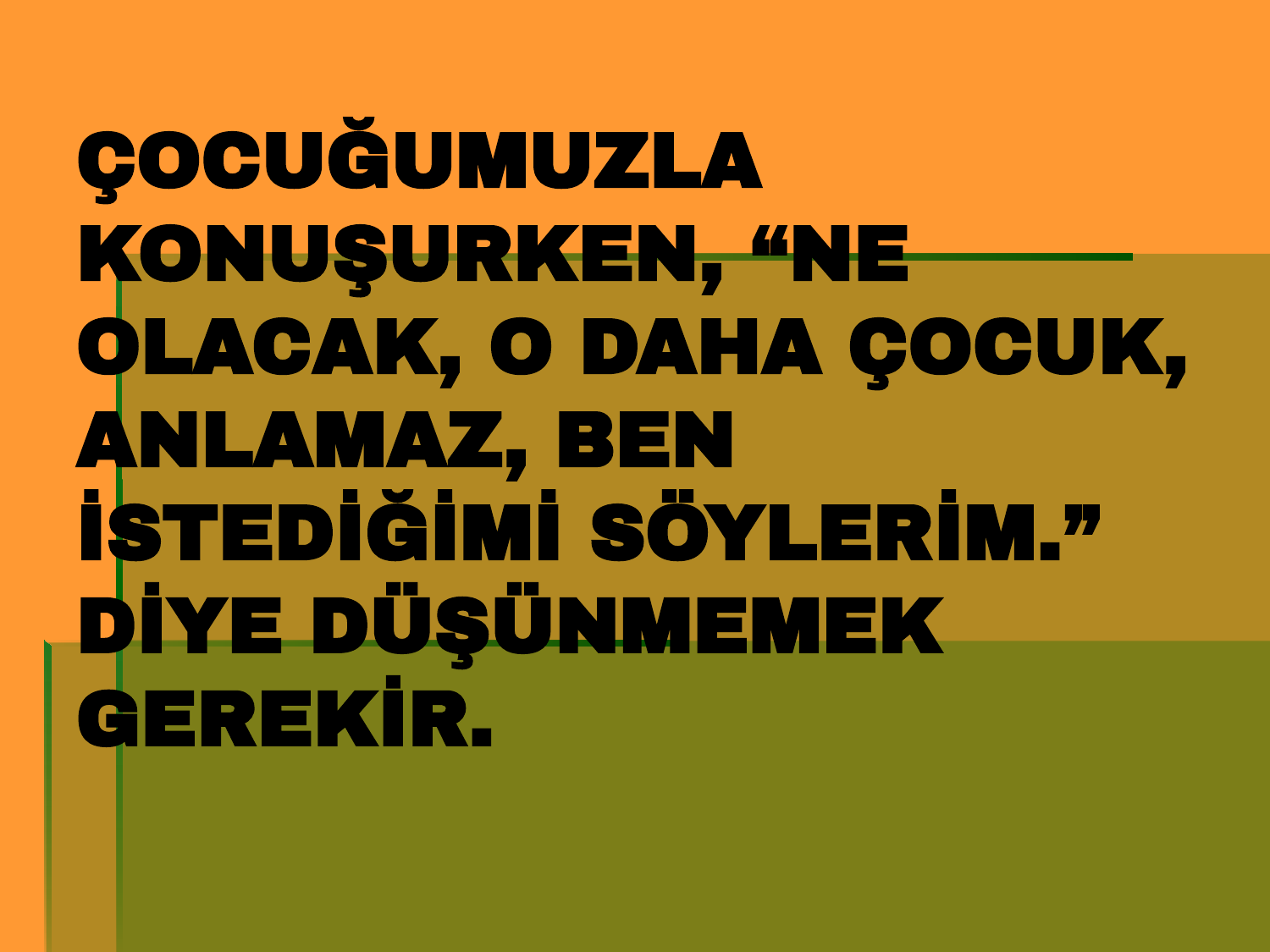

# ÇOCUĞUMUZLA KONUŞURKEN, “NE OLACAK, O DAHA ÇOCUK, ANLAMAZ, BEN İSTEDİĞİMİ SÖYLERİM.” DİYE DÜŞÜNMEMEK GEREKİR.